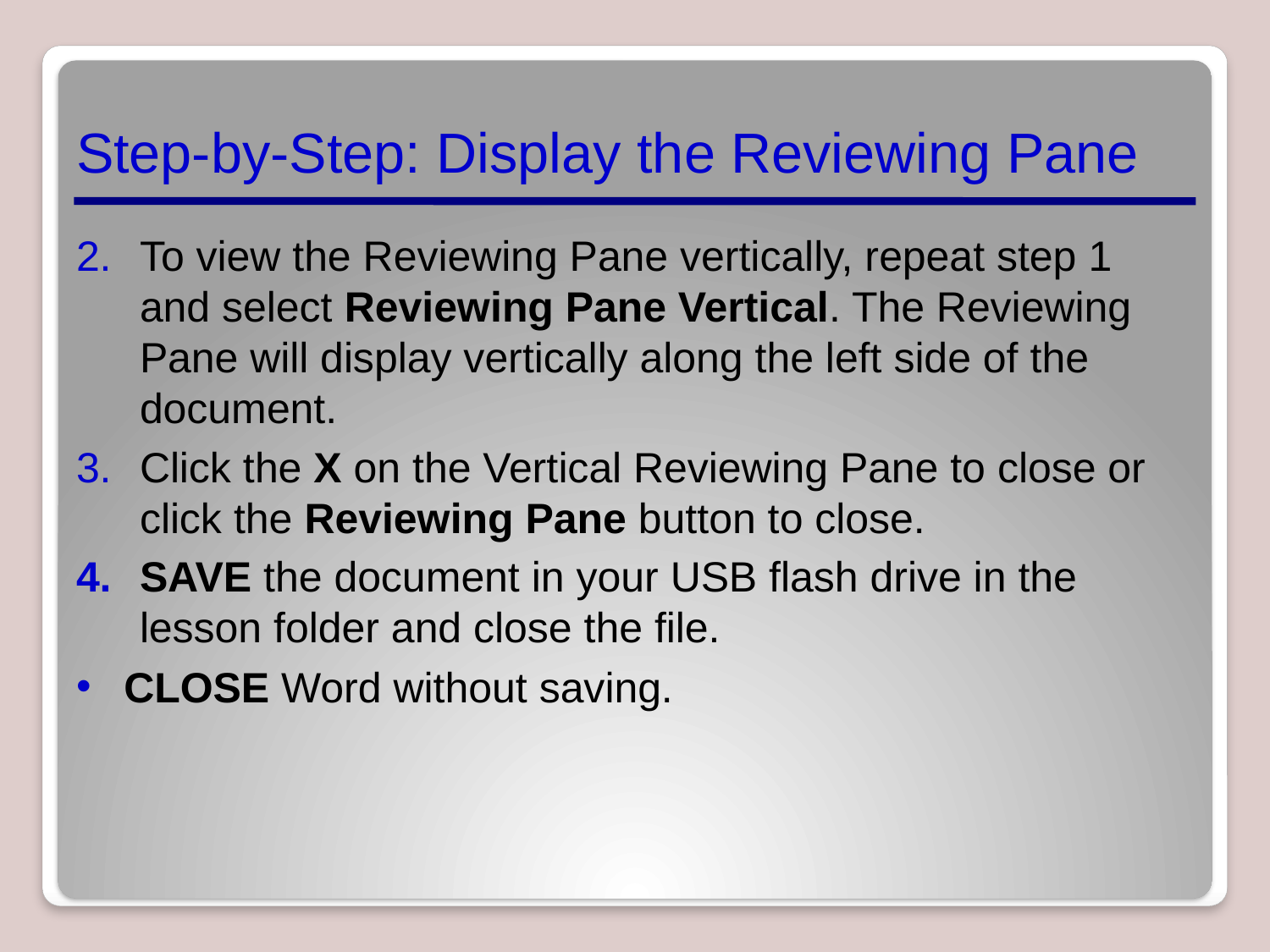

# Step-by-Step: Display the Reviewing Pane
To view the Reviewing Pane vertically, repeat step 1 and select Reviewing Pane Vertical. The Reviewing Pane will display vertically along the left side of the document.
Click the X on the Vertical Reviewing Pane to close or click the Reviewing Pane button to close.
SAVE the document in your USB flash drive in the lesson folder and close the file.
CLOSE Word without saving.